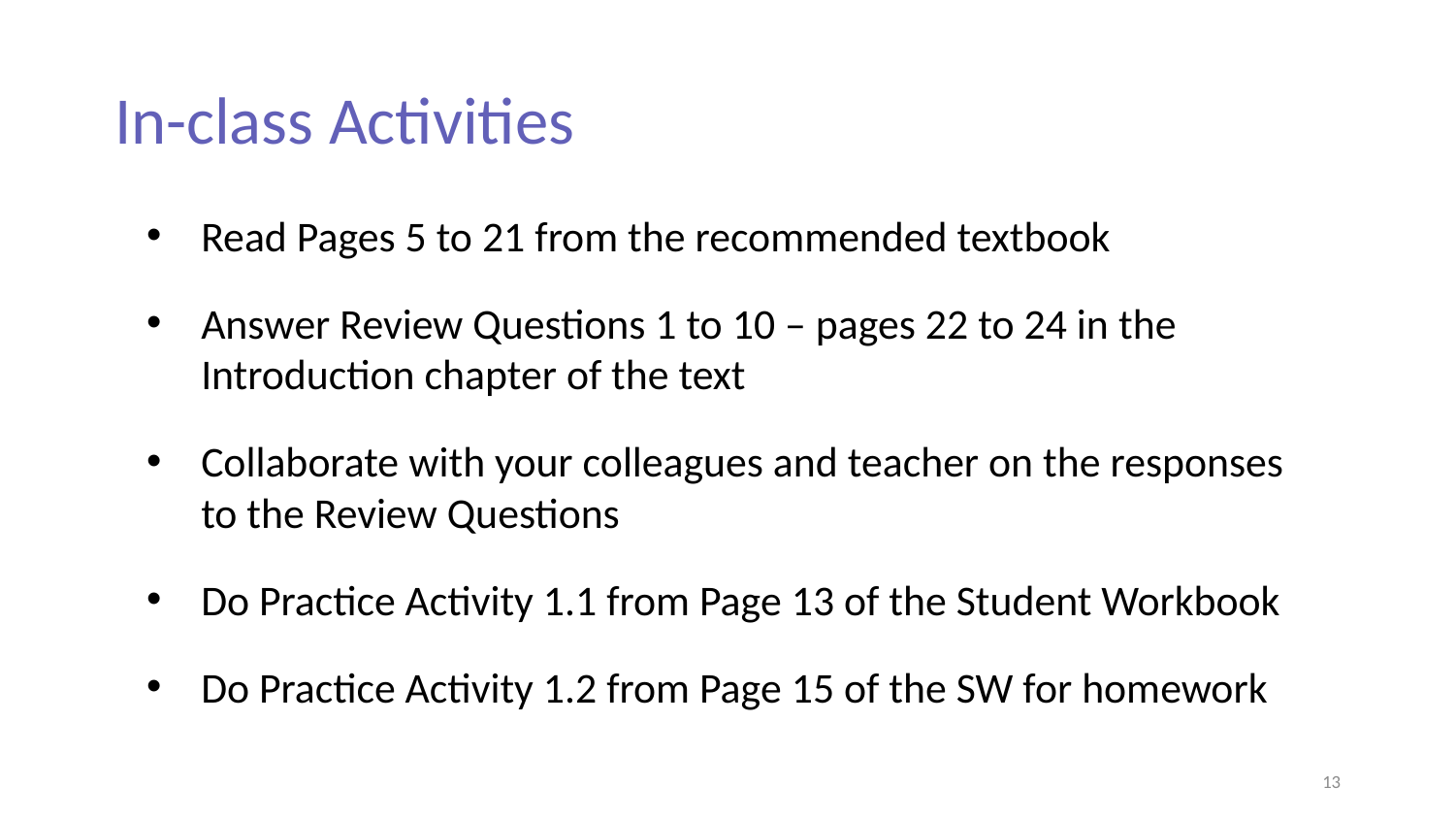

# In-class Activities
Read Pages 5 to 21 from the recommended textbook
Answer Review Questions 1 to 10 – pages 22 to 24 in the Introduction chapter of the text
Collaborate with your colleagues and teacher on the responses to the Review Questions
Do Practice Activity 1.1 from Page 13 of the Student Workbook
Do Practice Activity 1.2 from Page 15 of the SW for homework
13